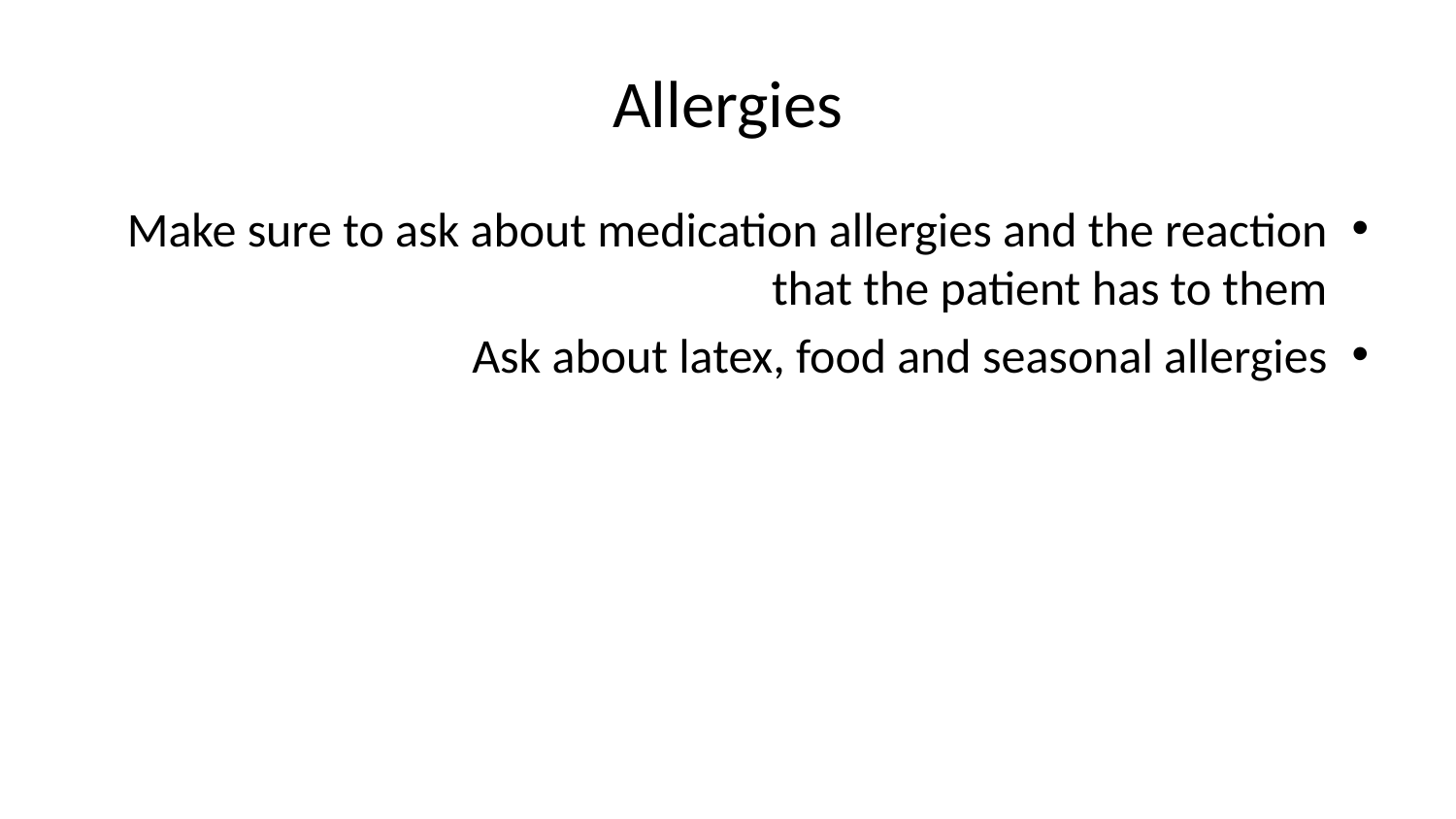

# Allergies
Make sure to ask about medication allergies and the reaction that the patient has to them
Ask about latex, food and seasonal allergies